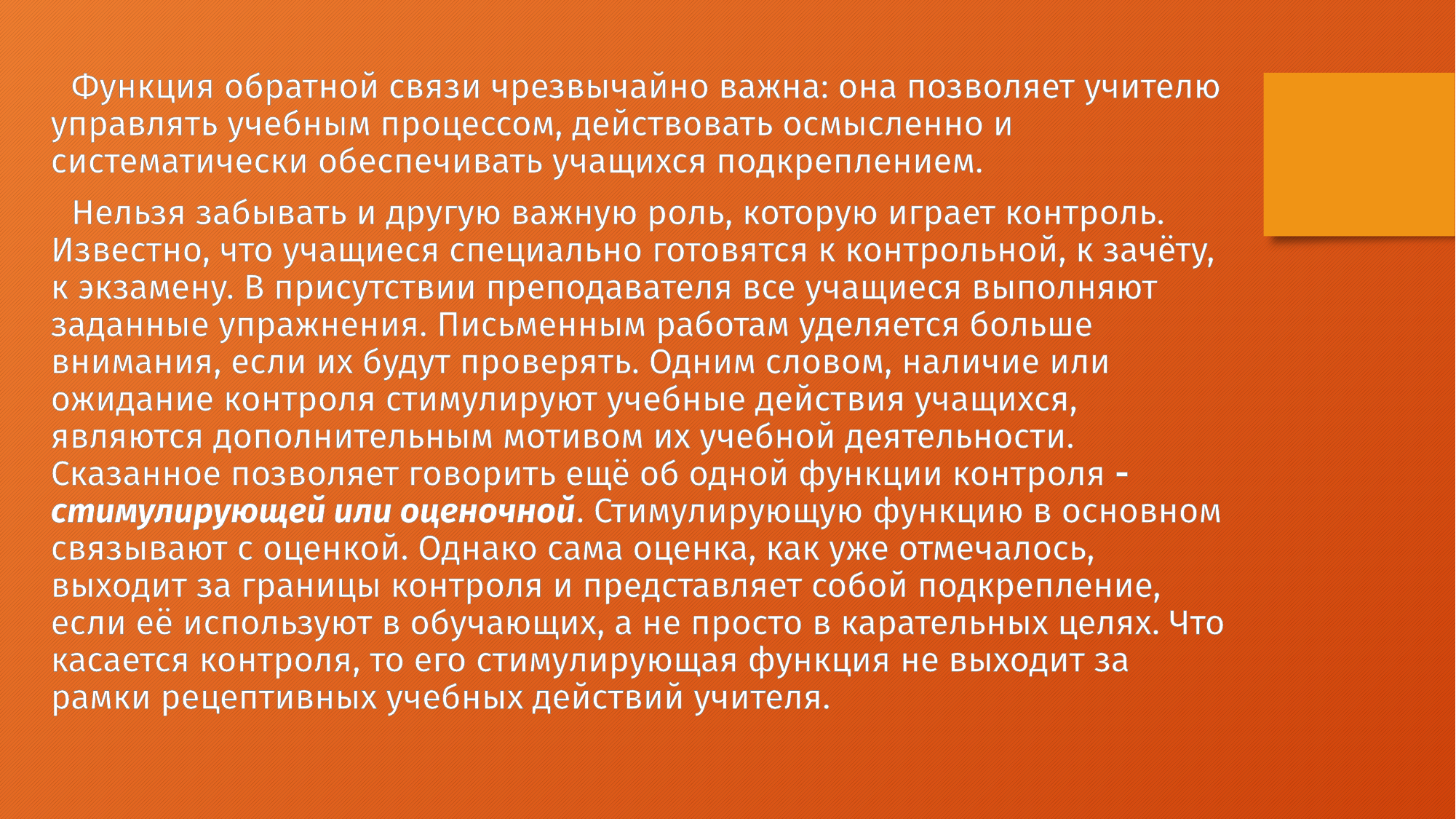

Функция обратной связи чрезвычайно важна: она позволяет учителю управлять учебным процессом, действовать осмысленно и систематически обеспечивать учащихся подкреплением.
Нельзя забывать и другую важную роль, которую играет контроль. Известно, что учащиеся специально готовятся к контрольной, к зачёту, к экзамену. В присутствии преподавателя все учащиеся выполняют заданные упражнения. Письменным работам уделяется больше внимания, если их будут проверять. Одним словом, наличие или ожидание контроля стимулируют учебные действия учащихся, являются дополнительным мотивом их учебной деятельности. Сказанное позволяет говорить ещё об одной функции контроля - стимулирующей или оценочной. Стимулирующую функцию в основном связывают с оценкой. Однако сама оценка, как уже отмечалось, выходит за границы контроля и представляет собой подкрепление, если её используют в обучающих, а не просто в карательных целях. Что касается контроля, то его стимулирующая функция не выходит за рамки рецептивных учебных действий учителя.